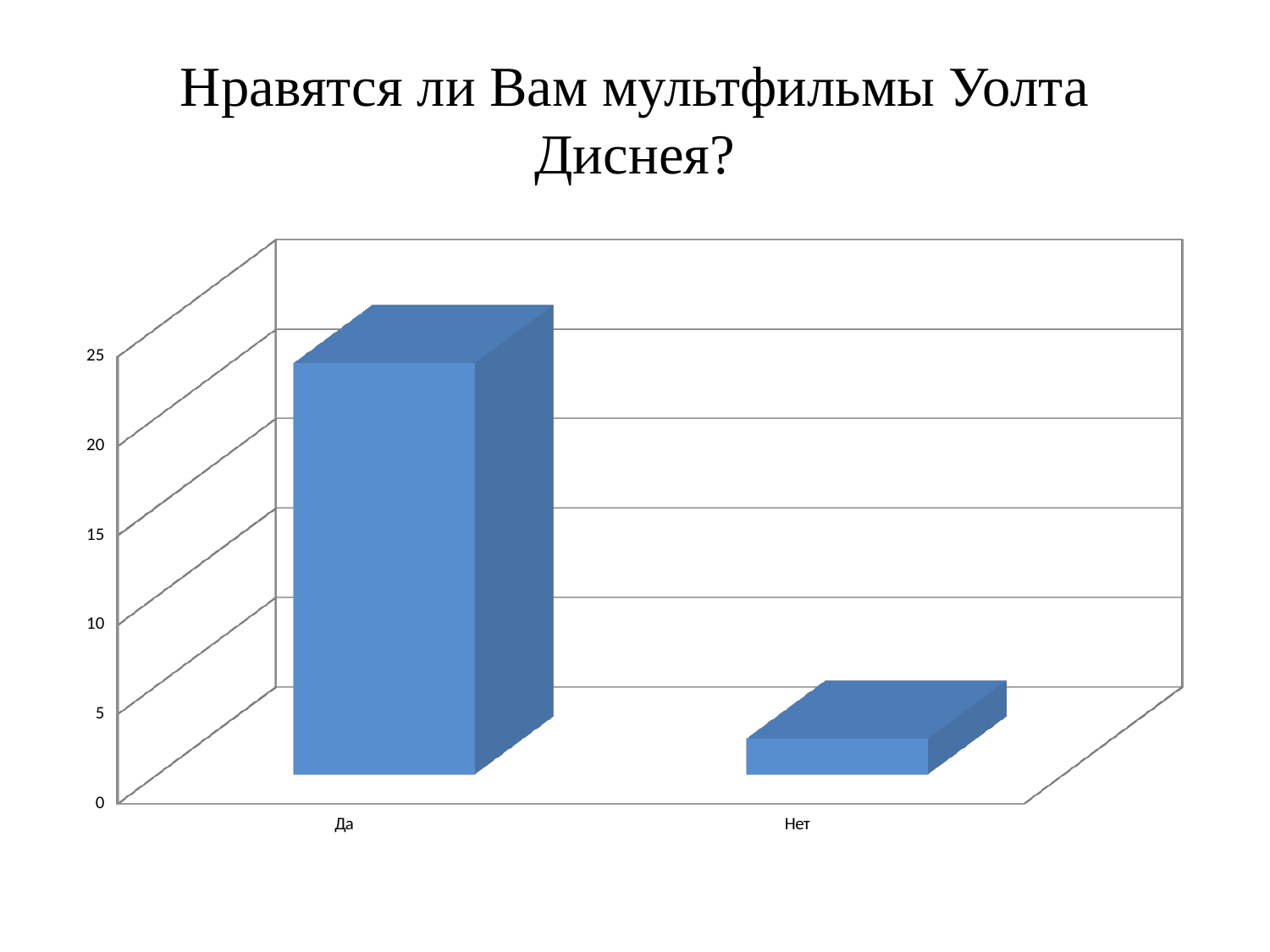

# Нравятся ли Вам мультфильмы Уолта Диснея?

[unsupported chart]